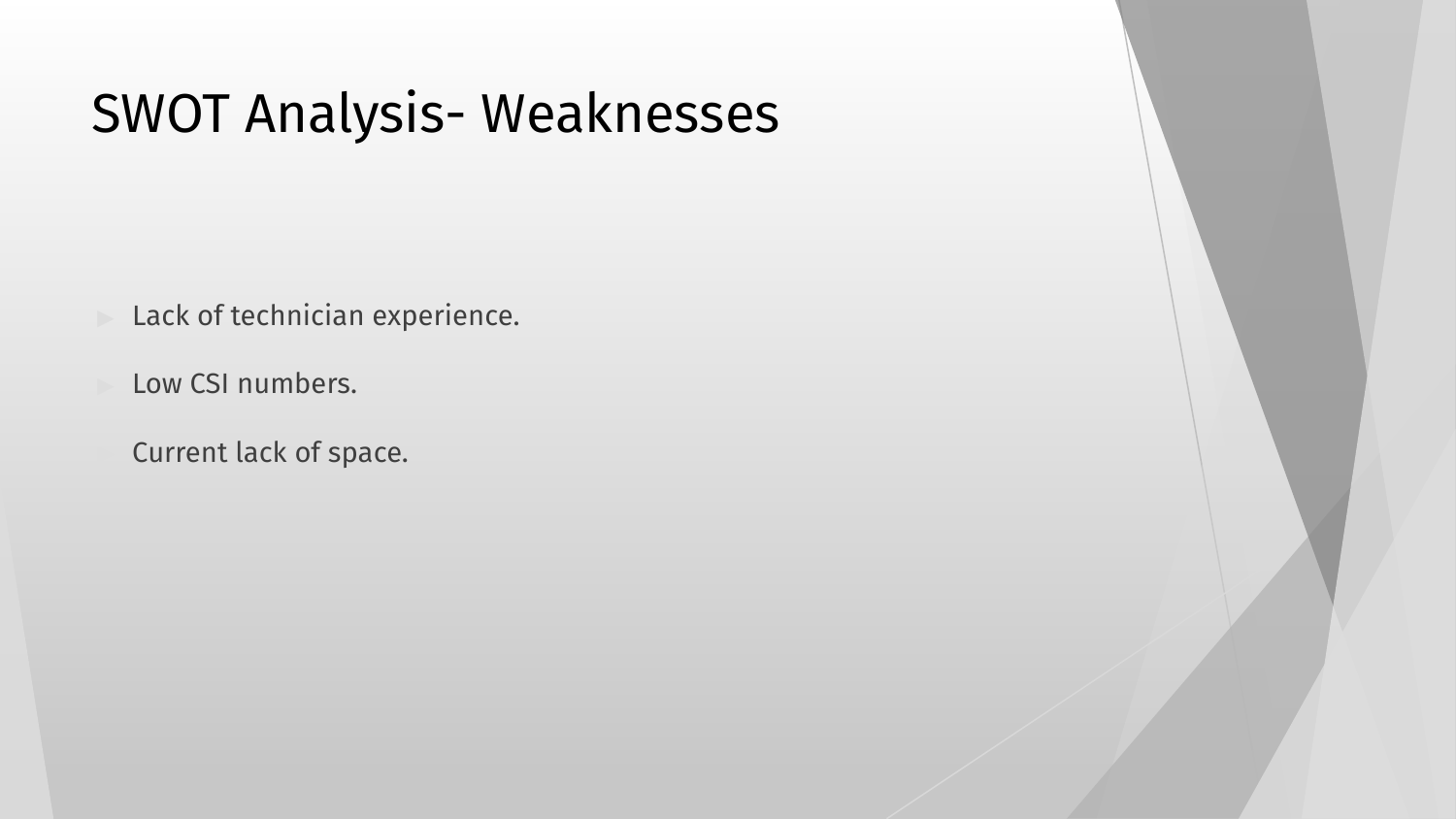

# SWOT Analysis- Weaknesses
Lack of technician experience.
Low CSI numbers.
Current lack of space.